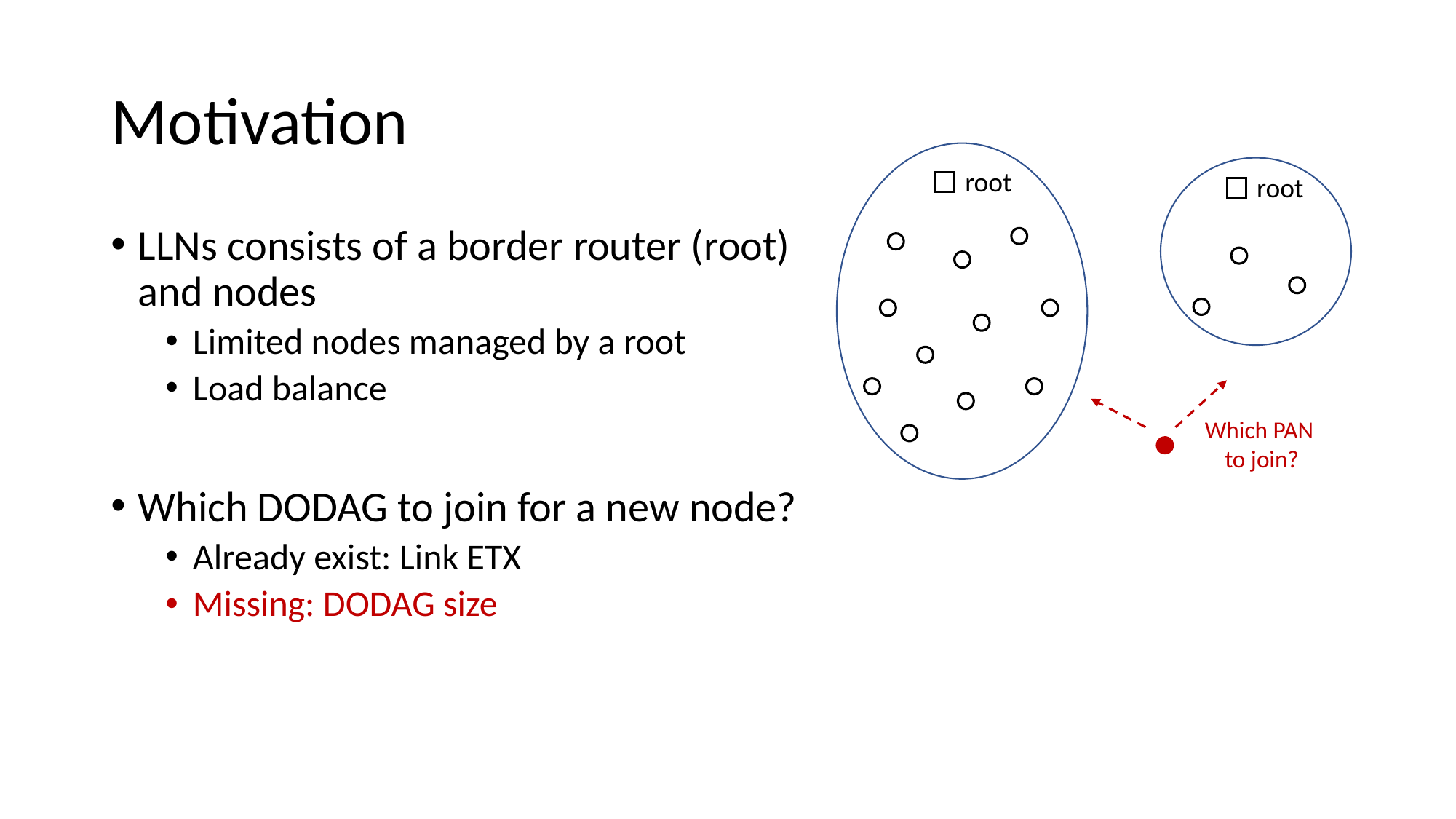

# Motivation

root
root

LLNs consists of a border router (root) and nodes
Limited nodes managed by a root
Load balance

Which DODAG to join for a new node?
Already exist: Link ETX
Missing: DODAG size

Which PAN
to join?